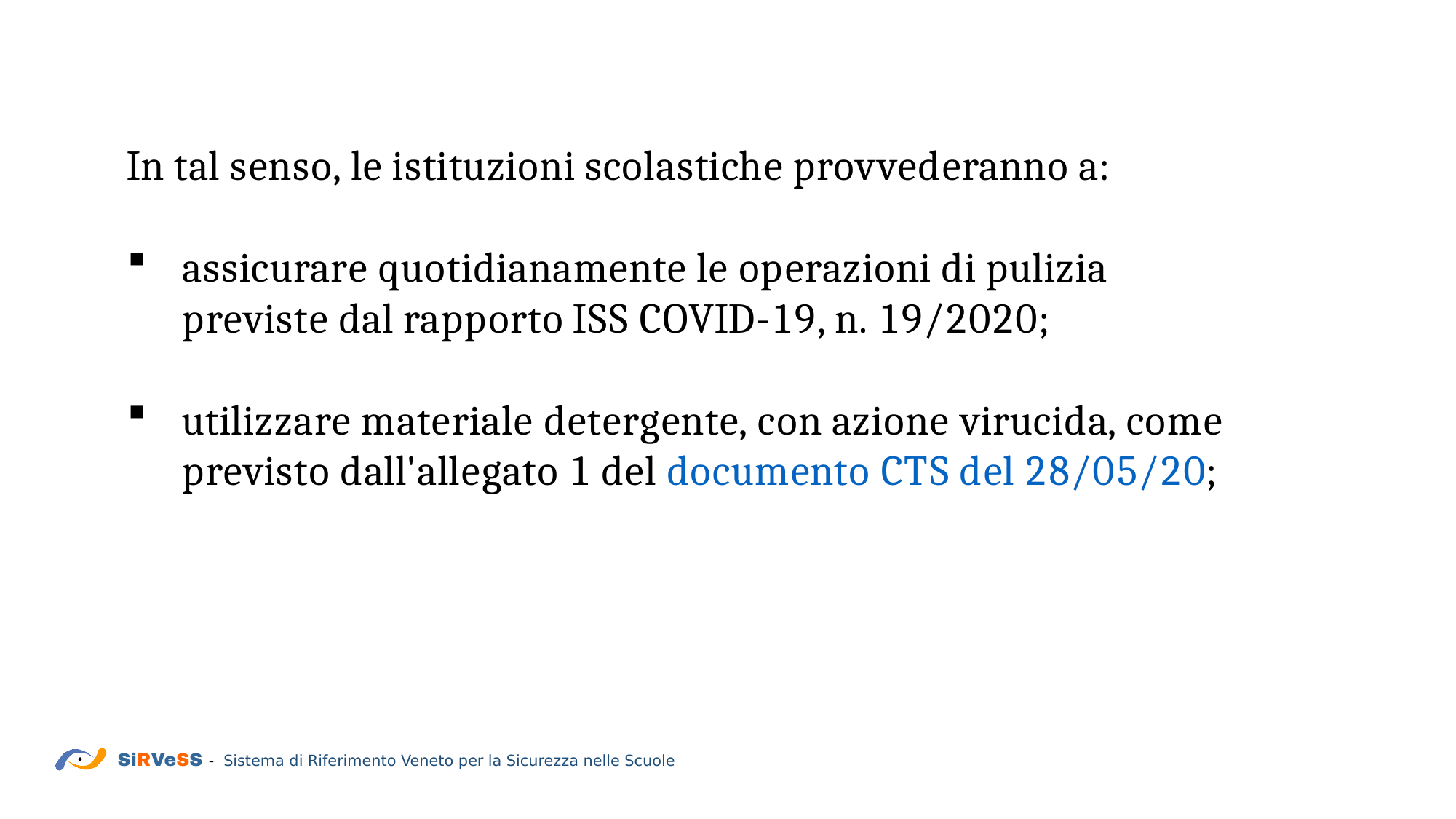

In tal senso, le istituzioni scolastiche provvederanno a:

assicurare quotidianamente le operazioni di pulizia previste dal rapporto ISS COVID-19, n. 19/2020;

utilizzare materiale detergente, con azione virucida, come previsto dall'allegato 1 del documento CTS del 28/05/20;